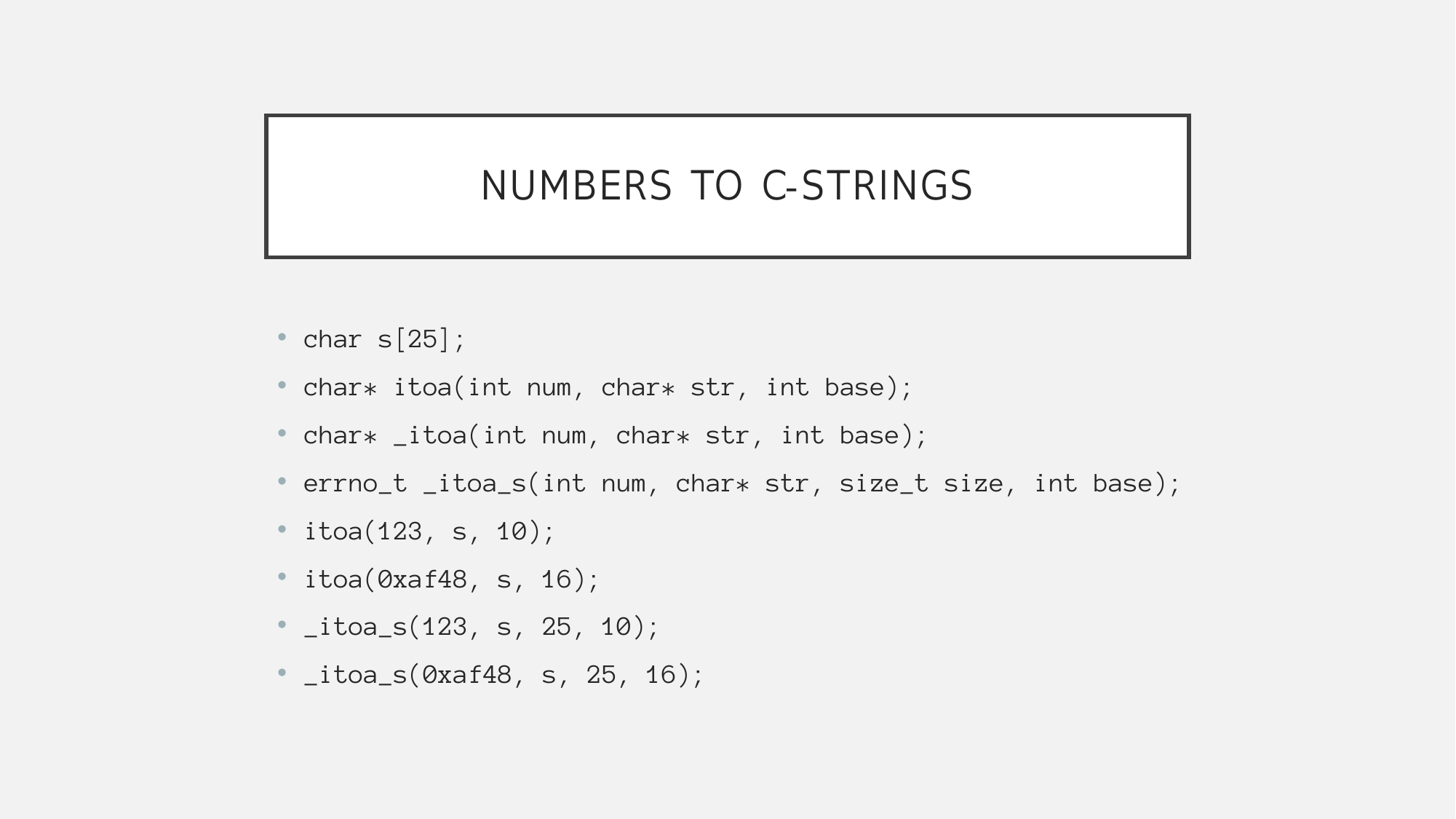

# Numbers to C-strings
char s[25];
char* itoa(int num, char* str, int base);
char* _itoa(int num, char* str, int base);
errno_t _itoa_s(int num, char* str, size_t size, int base);
itoa(123, s, 10);
itoa(0xaf48, s, 16);
_itoa_s(123, s, 25, 10);
_itoa_s(0xaf48, s, 25, 16);